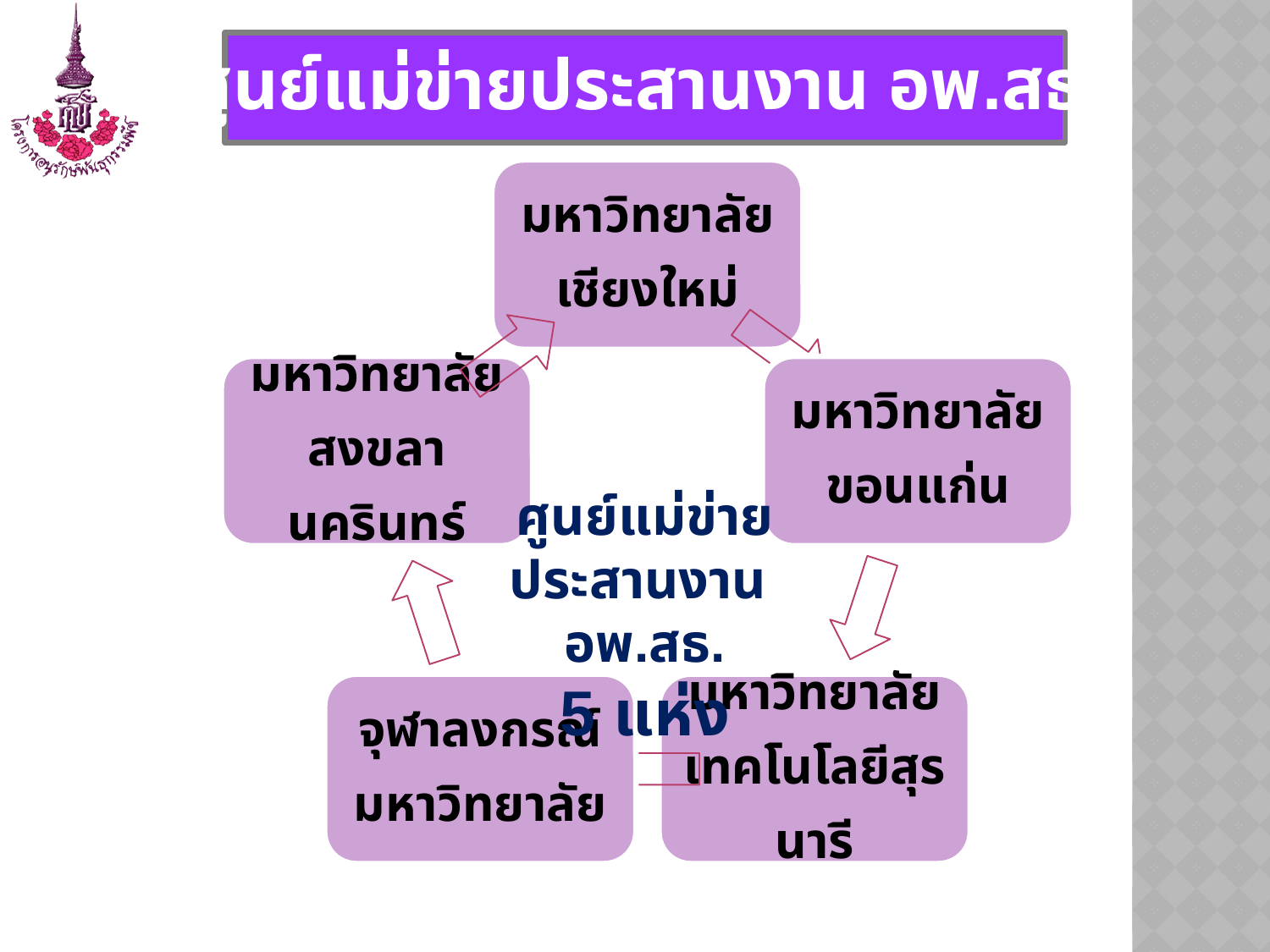

ศูนย์แม่ข่ายประสานงาน อพ.สธ.

มหาวิทยาลัย เชียงใหม่
มหาวิทยาลัย สงขลานครินทร์
ศูนย์แม่ข่ายประสานงาน
อพ.สธ.
5 แห่ง